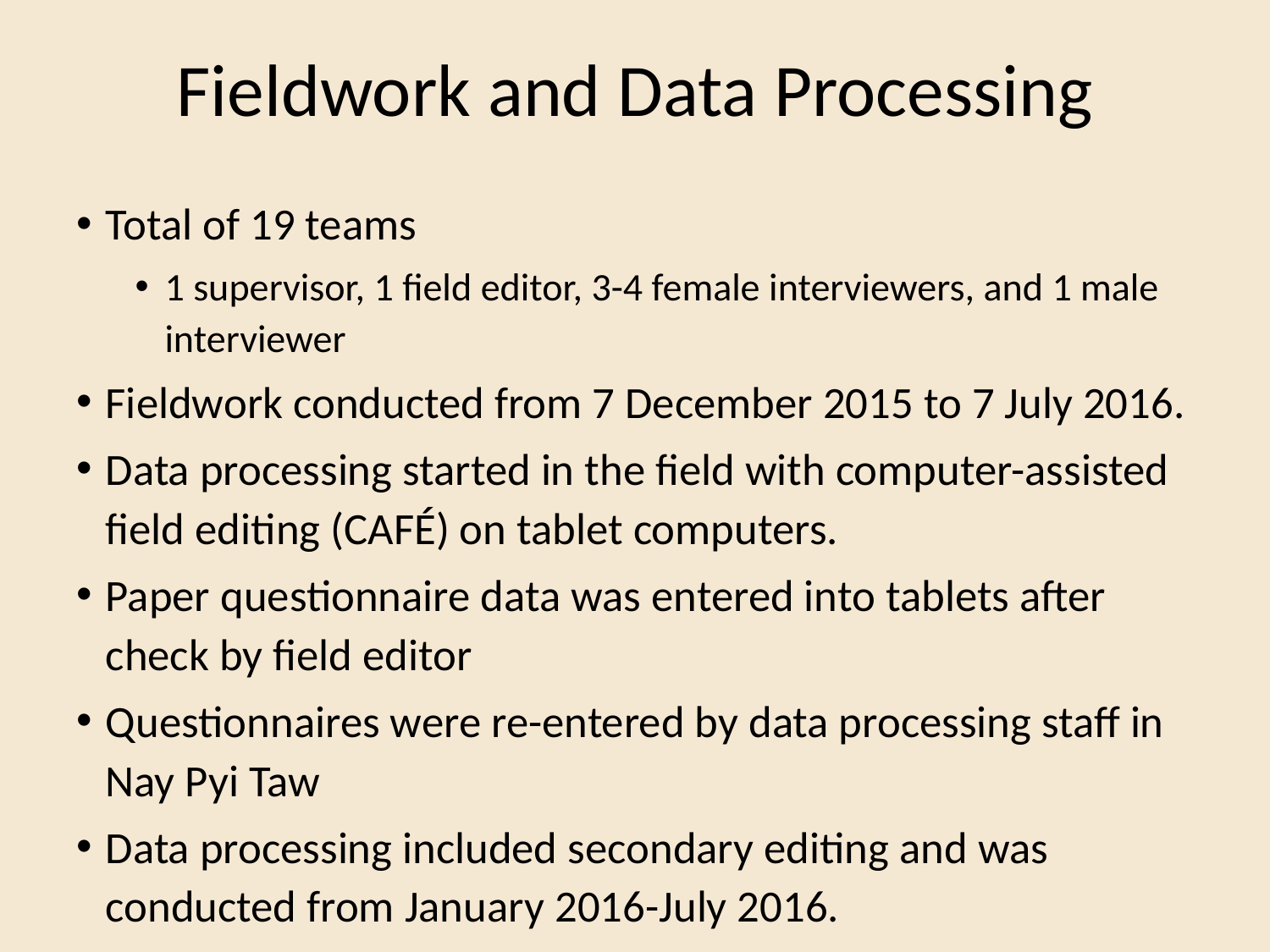

# Fieldwork and Data Processing
Total of 19 teams
1 supervisor, 1 field editor, 3-4 female interviewers, and 1 male interviewer
Fieldwork conducted from 7 December 2015 to 7 July 2016.
Data processing started in the field with computer-assisted field editing (CAFÉ) on tablet computers.
Paper questionnaire data was entered into tablets after check by field editor
Questionnaires were re-entered by data processing staff in Nay Pyi Taw
Data processing included secondary editing and was conducted from January 2016-July 2016.